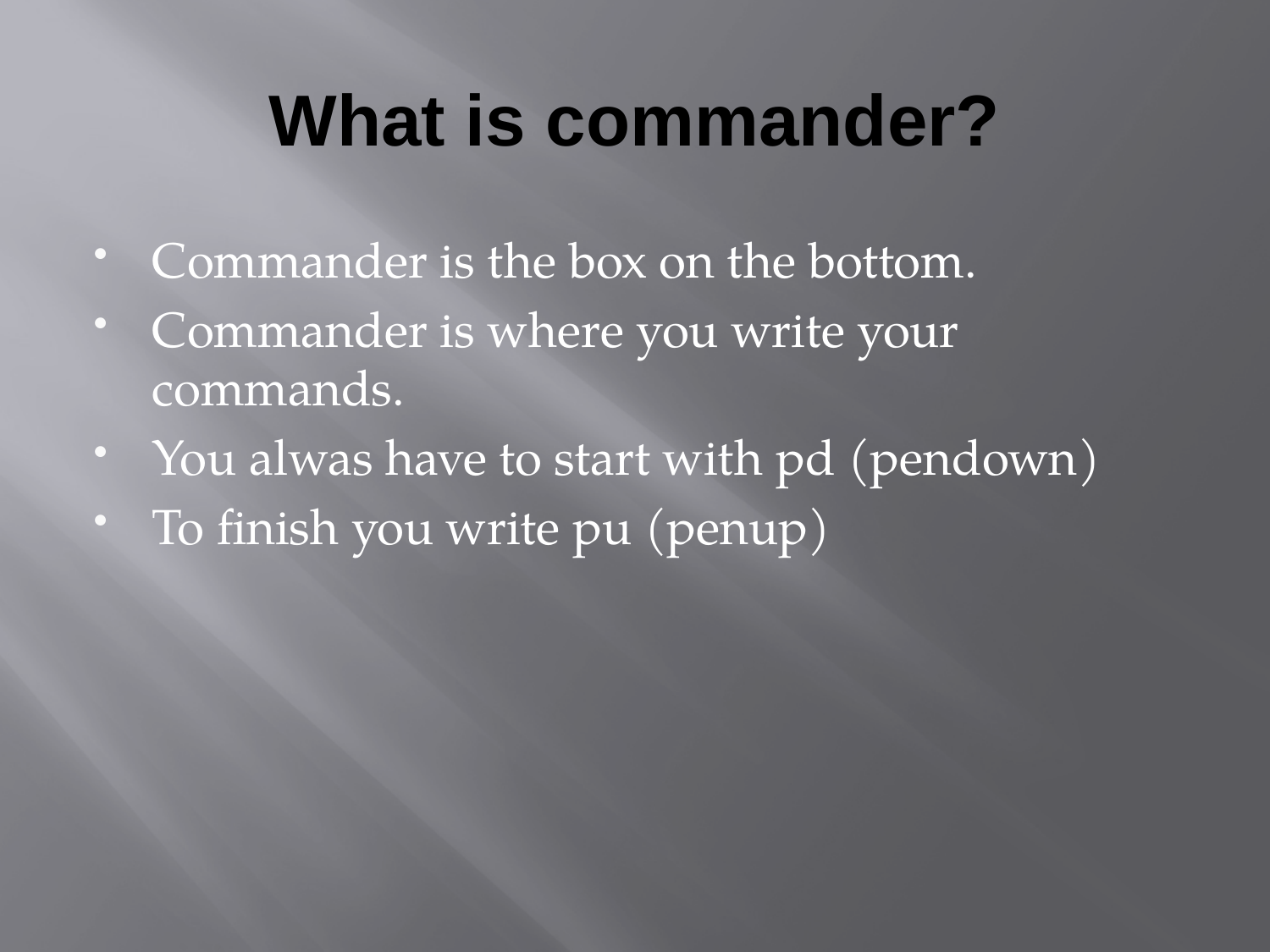

# What is commander?
Commander is the box on the bottom.
Commander is where you write your commands.
You alwas have to start with pd (pendown)
To finish you write pu (penup)